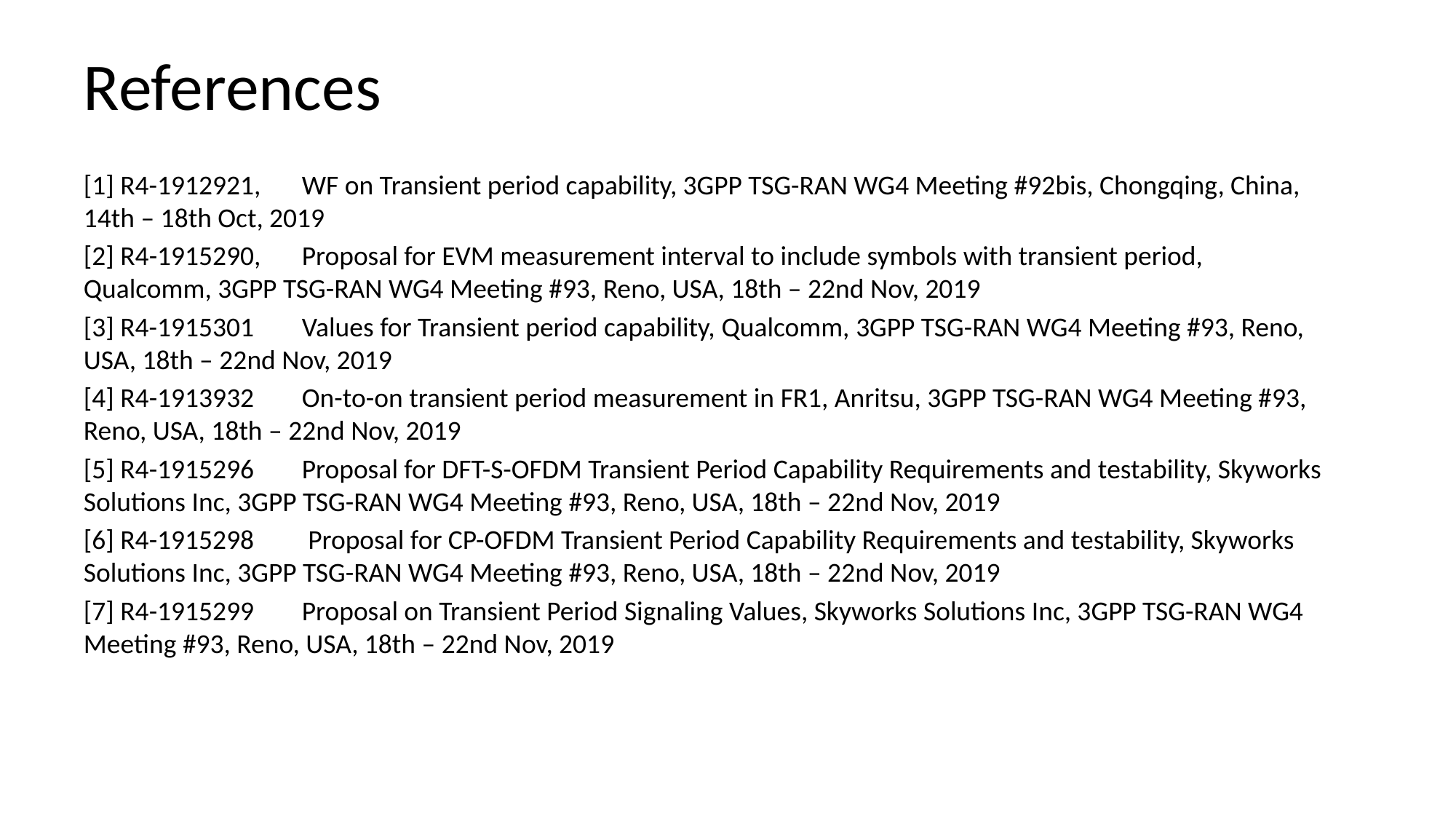

# References
[1] R4-1912921, 	WF on Transient period capability, 3GPP TSG-RAN WG4 Meeting #92bis, Chongqing, China, 14th – 18th Oct, 2019
[2] R4-1915290, 	Proposal for EVM measurement interval to include symbols with transient period, Qualcomm, 3GPP TSG-RAN WG4 Meeting #93, Reno, USA, 18th – 22nd Nov, 2019
[3] R4-1915301	Values for Transient period capability, Qualcomm, 3GPP TSG-RAN WG4 Meeting #93, Reno, USA, 18th – 22nd Nov, 2019
[4] R4-1913932	On-to-on transient period measurement in FR1, Anritsu, 3GPP TSG-RAN WG4 Meeting #93, Reno, USA, 18th – 22nd Nov, 2019
[5] R4-1915296	Proposal for DFT-S-OFDM Transient Period Capability Requirements and testability, Skyworks Solutions Inc, 3GPP TSG-RAN WG4 Meeting #93, Reno, USA, 18th – 22nd Nov, 2019
[6] R4-1915298	 Proposal for CP-OFDM Transient Period Capability Requirements and testability, Skyworks Solutions Inc, 3GPP TSG-RAN WG4 Meeting #93, Reno, USA, 18th – 22nd Nov, 2019
[7] R4-1915299	Proposal on Transient Period Signaling Values, Skyworks Solutions Inc, 3GPP TSG-RAN WG4 Meeting #93, Reno, USA, 18th – 22nd Nov, 2019